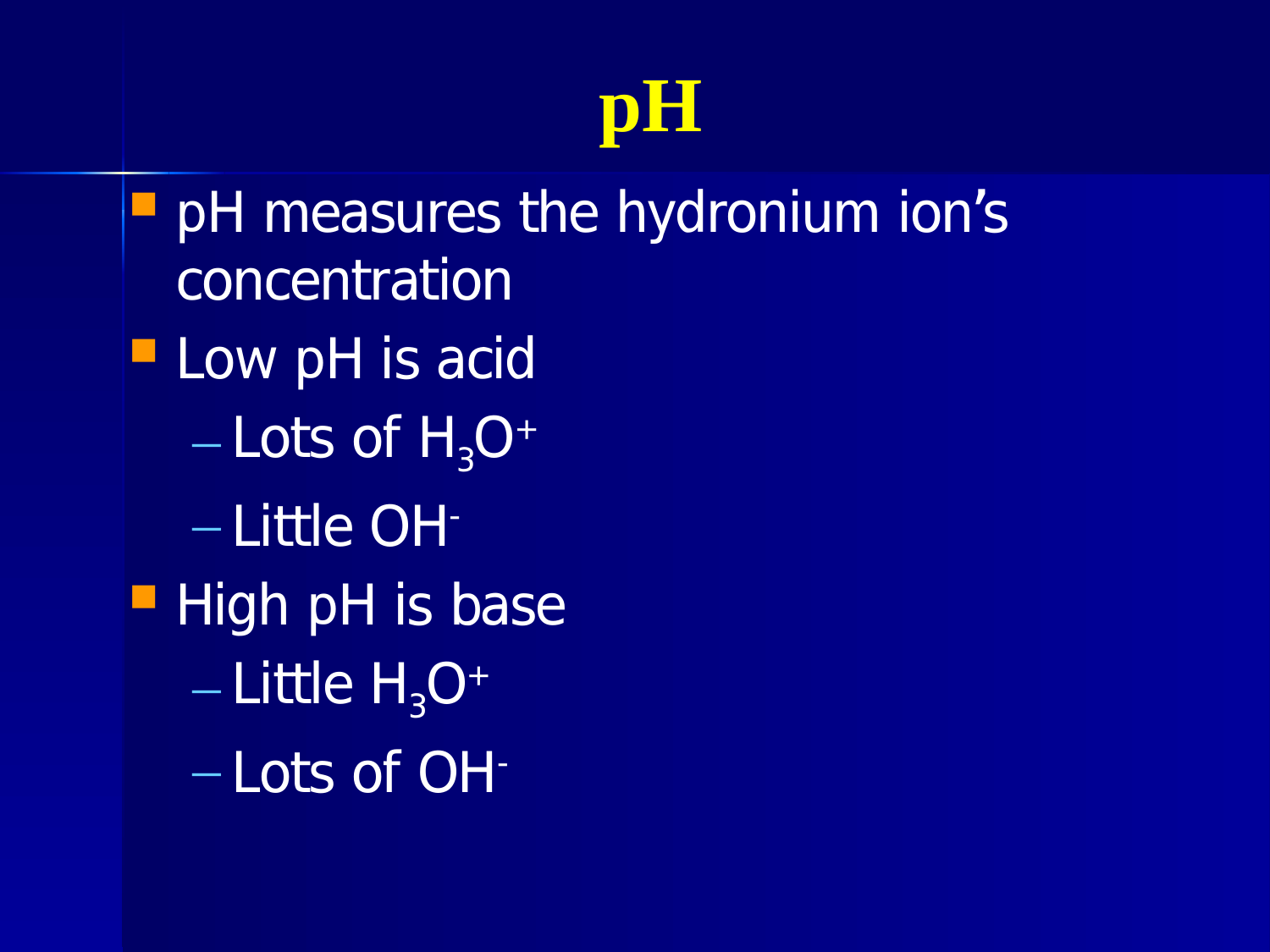

# pH
pH measures the hydronium ion’s concentration
Low pH is acid
Lots of H3O+
Little OH-
High pH is base
Little H3O+
Lots of OH-